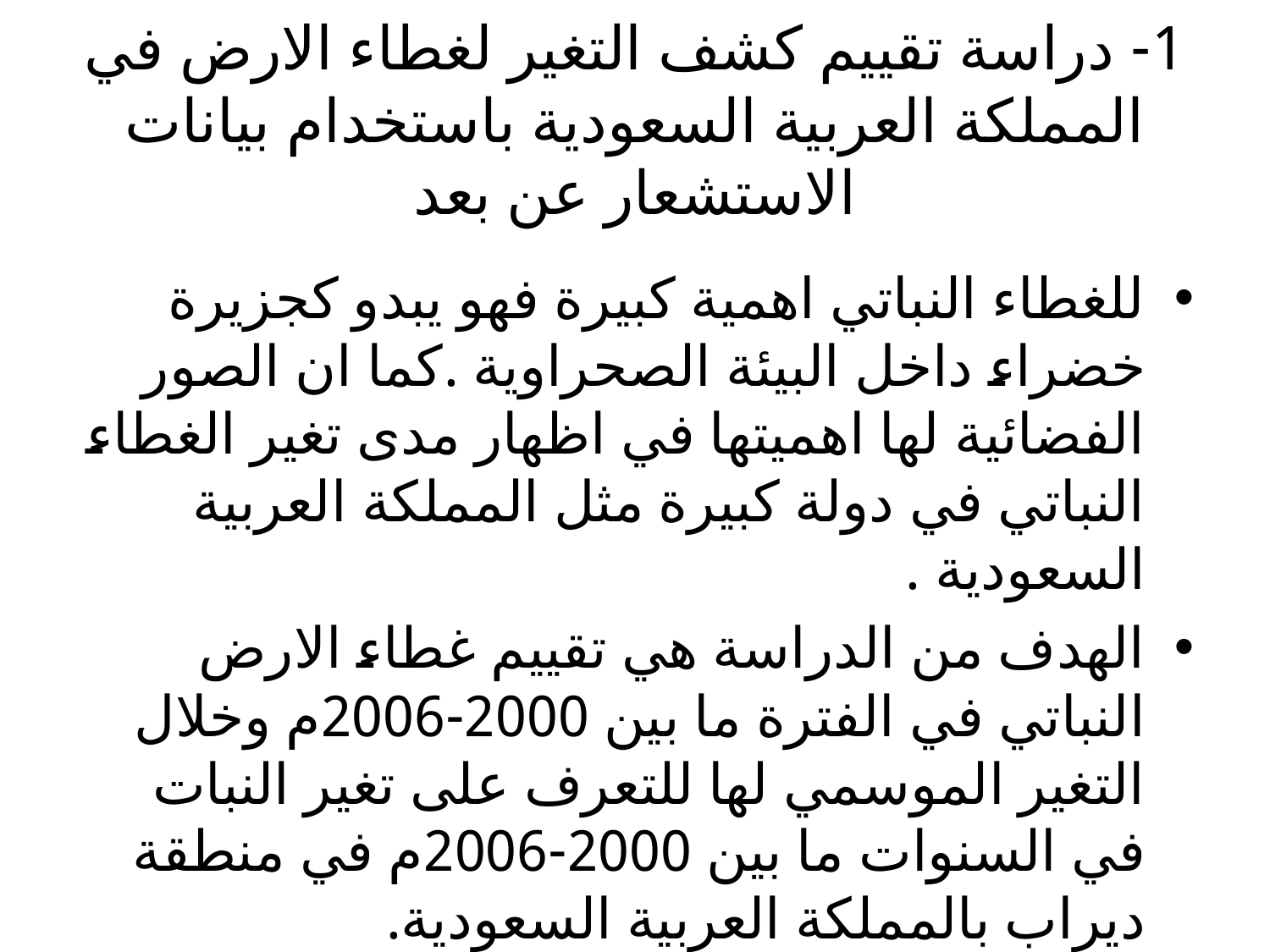

# 1- دراسة تقييم كشف التغير لغطاء الارض في المملكة العربية السعودية باستخدام بيانات الاستشعار عن بعد
للغطاء النباتي اهمية كبيرة فهو يبدو كجزيرة خضراء داخل البيئة الصحراوية .كما ان الصور الفضائية لها اهميتها في اظهار مدى تغير الغطاء النباتي في دولة كبيرة مثل المملكة العربية السعودية .
الهدف من الدراسة هي تقييم غطاء الارض النباتي في الفترة ما بين 2000-2006م وخلال التغير الموسمي لها للتعرف على تغير النبات في السنوات ما بين 2000-2006م في منطقة ديراب بالمملكة العربية السعودية.